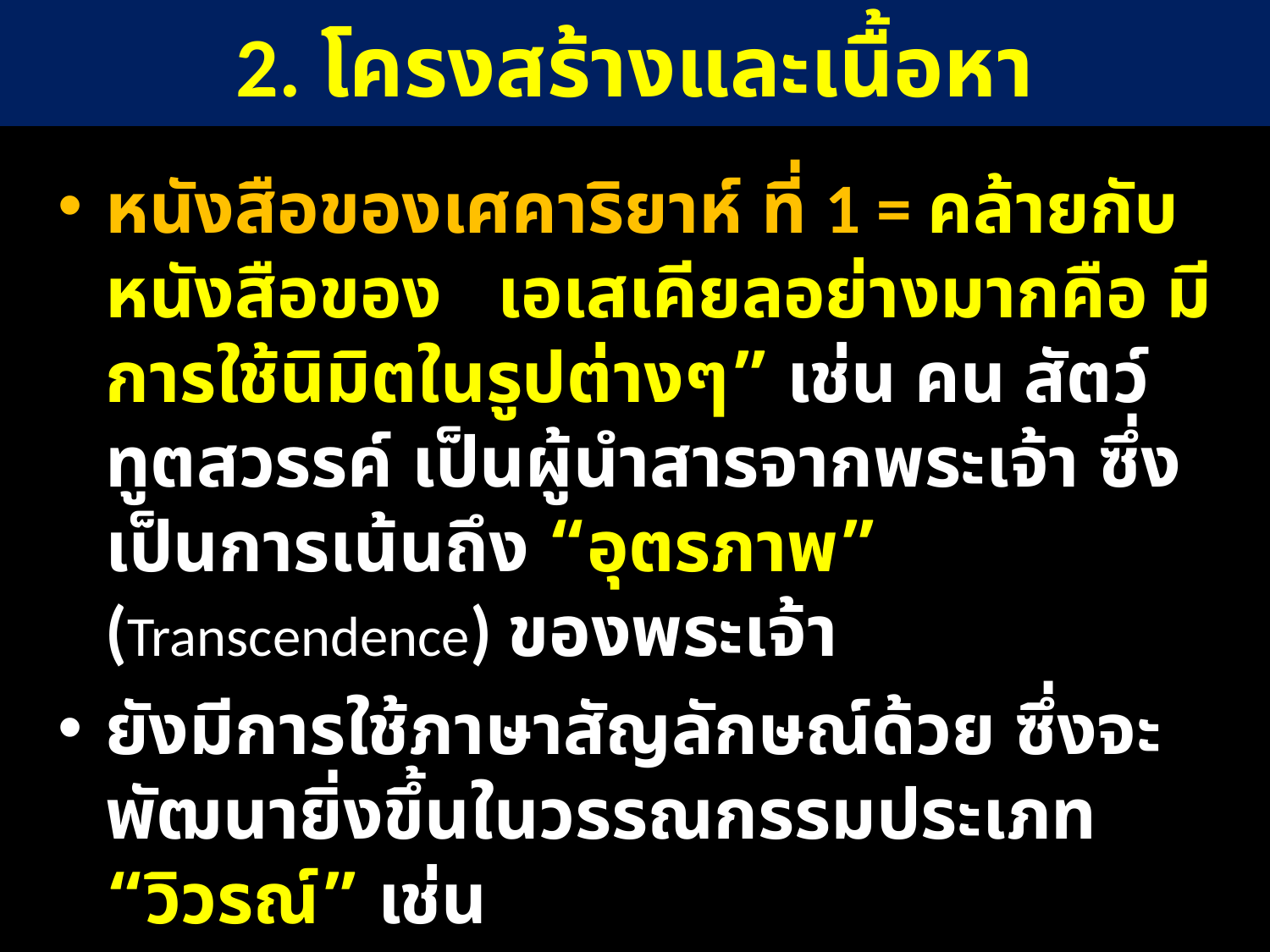

2. โครงสร้างและเนื้อหา
หนังสือของเศคาริยาห์ ที่ 1 = คล้ายกับหนังสือของ   เอเสเคียลอย่างมากคือ มีการใช้นิมิตในรูปต่างๆ” เช่น คน สัตว์ ทูตสวรรค์ เป็นผู้นำสารจากพระเจ้า ซึ่งเป็นการเน้นถึง “อุตรภาพ” (Transcendence) ของพระเจ้า
ยังมีการใช้ภาษาสัญลักษณ์ด้วย ซึ่งจะพัฒนายิ่งขึ้นในวรรณกรรมประเภท “วิวรณ์” เช่น
   	=	หนังสือดาเนียล
   	=	หนังสือวิวรณ์